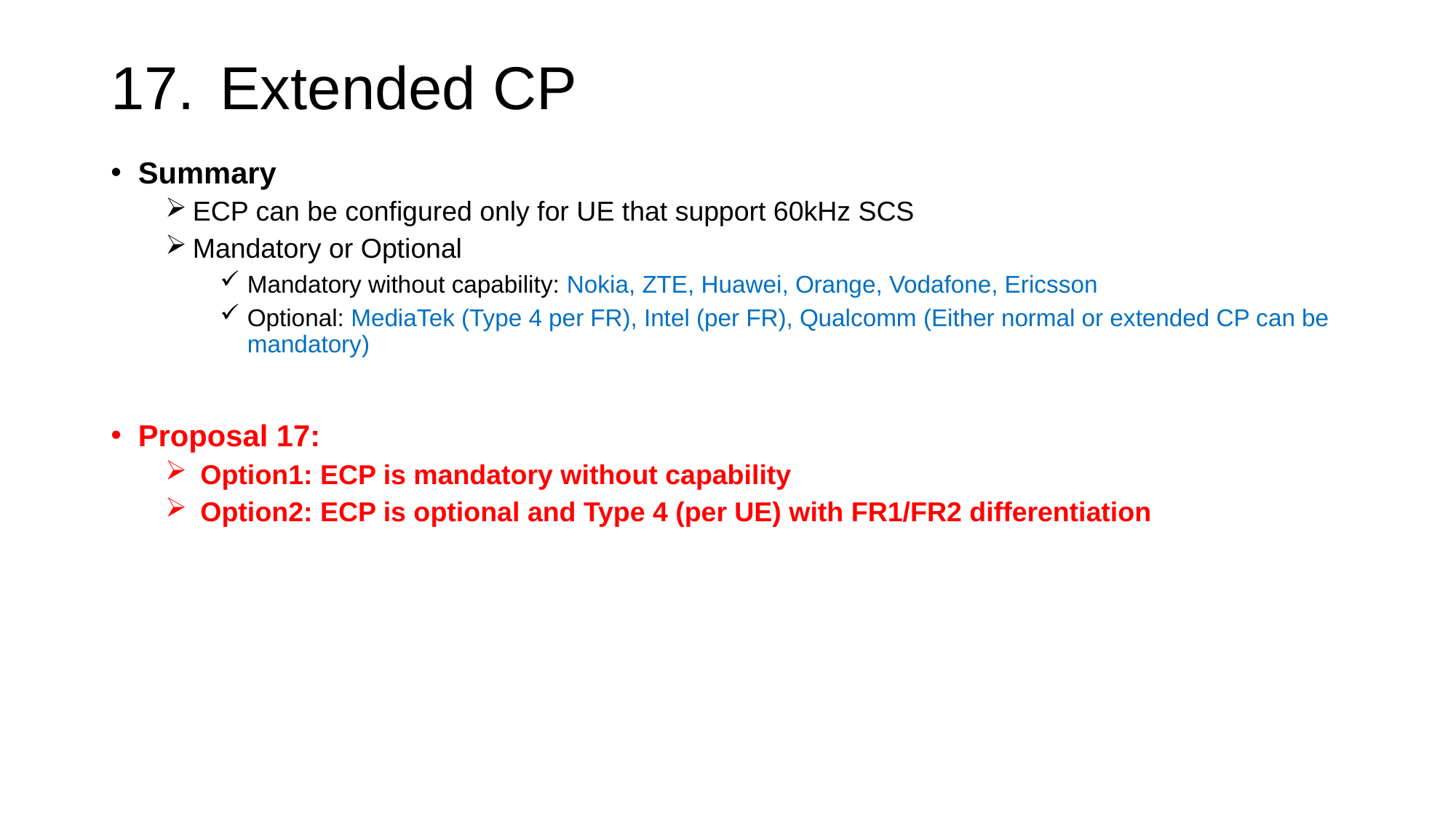

# 17.	Extended CP
Summary
ECP can be configured only for UE that support 60kHz SCS
Mandatory or Optional
Mandatory without capability: Nokia, ZTE, Huawei, Orange, Vodafone, Ericsson
Optional: MediaTek (Type 4 per FR), Intel (per FR), Qualcomm (Either normal or extended CP can be mandatory)

Proposal 17:
 Option1: ECP is mandatory without capability
 Option2: ECP is optional and Type 4 (per UE) with FR1/FR2 differentiation